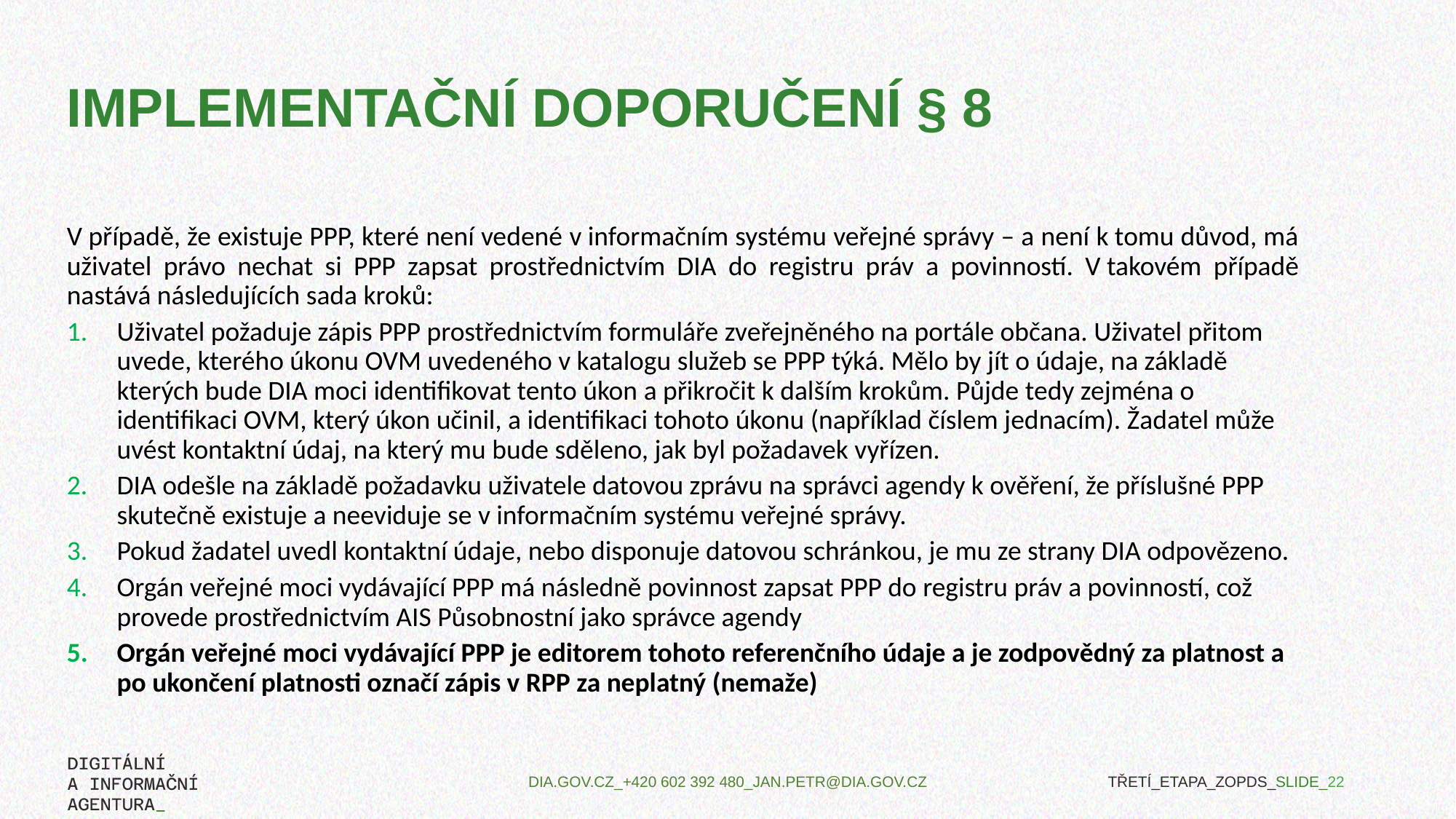

# Implementační doporučení § 8
V případě, že existuje PPP, které není vedené v informačním systému veřejné správy – a není k tomu důvod, má uživatel právo nechat si PPP zapsat prostřednictvím DIA do registru práv a povinností. V takovém případě nastává následujících sada kroků:
Uživatel požaduje zápis PPP prostřednictvím formuláře zveřejněného na portále občana. Uživatel přitom uvede, kterého úkonu OVM uvedeného v katalogu služeb se PPP týká. Mělo by jít o údaje, na základě kterých bude DIA moci identifikovat tento úkon a přikročit k dalším krokům. Půjde tedy zejména o identifikaci OVM, který úkon učinil, a identifikaci tohoto úkonu (například číslem jednacím). Žadatel může uvést kontaktní údaj, na který mu bude sděleno, jak byl požadavek vyřízen.
DIA odešle na základě požadavku uživatele datovou zprávu na správci agendy k ověření, že příslušné PPP skutečně existuje a neeviduje se v informačním systému veřejné správy.
Pokud žadatel uvedl kontaktní údaje, nebo disponuje datovou schránkou, je mu ze strany DIA odpovězeno.
Orgán veřejné moci vydávající PPP má následně povinnost zapsat PPP do registru práv a povinností, což provede prostřednictvím AIS Působnostní jako správce agendy
Orgán veřejné moci vydávající PPP je editorem tohoto referenčního údaje a je zodpovědný za platnost a po ukončení platnosti označí zápis v RPP za neplatný (nemaže)

TŘETÍ_ETAPA_ZOPDS_SLIDE_22
DIA.GOV.CZ_+420 602 392 480_JAN.PETR@DIA.GOV.CZ